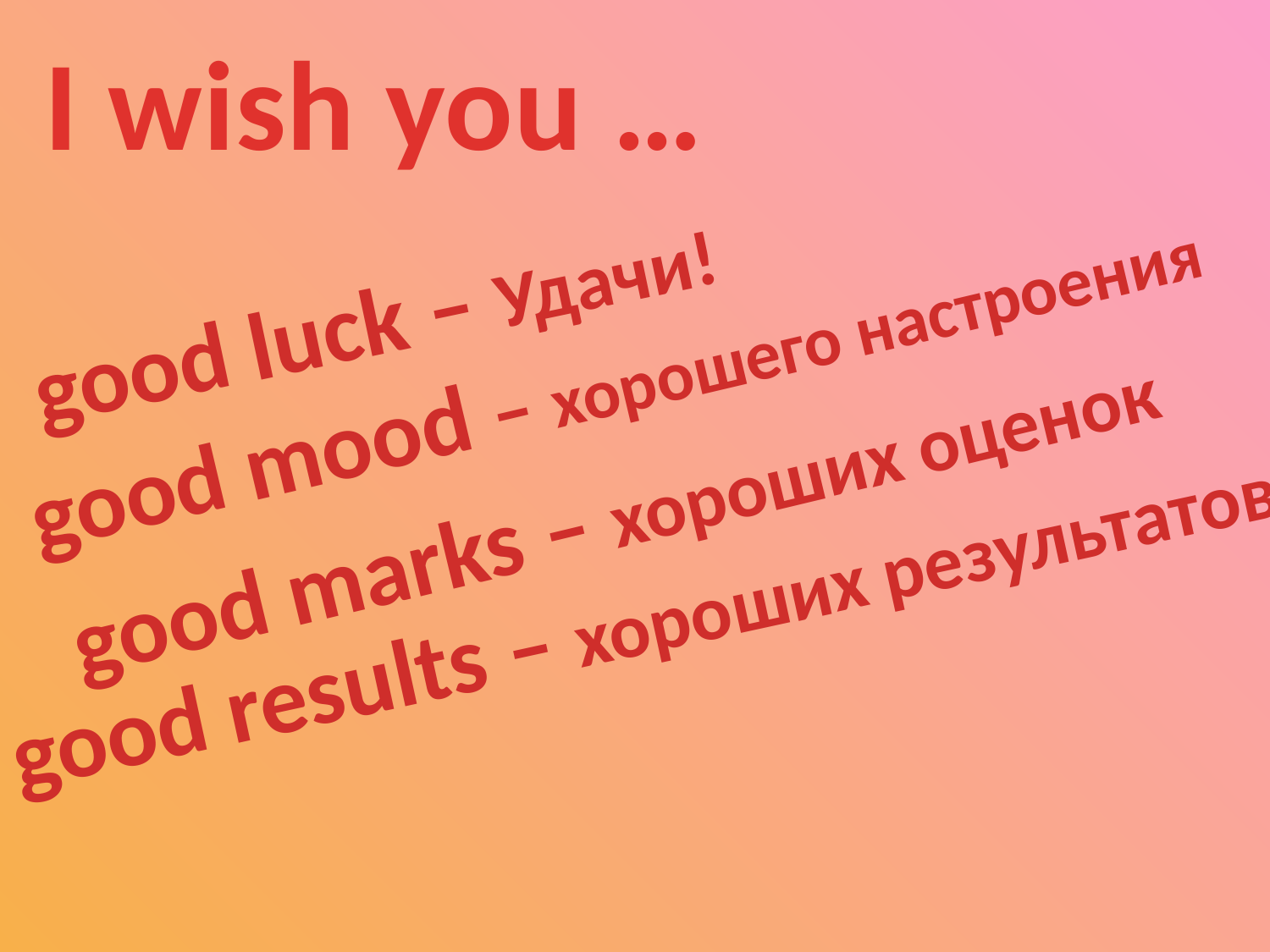

I wish you …
good luck – Удачи!
good mood – хорошего настроения
good marks – хороших оценок
good results – хороших результатов